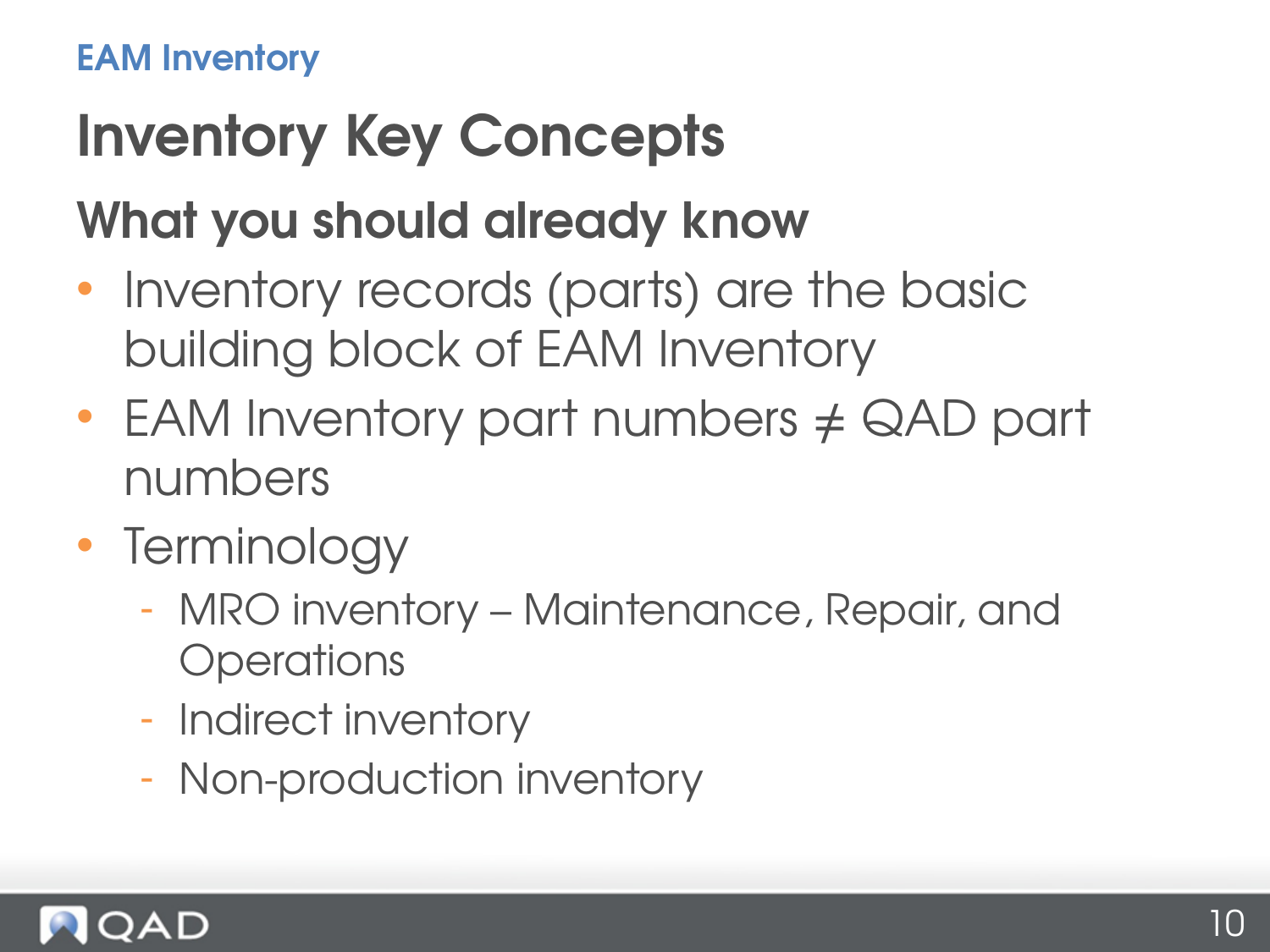

EAM Inventory
# Inventory Key Concepts
What you should already know
Inventory records (parts) are the basic building block of EAM Inventory
EAM Inventory part numbers ≠ QAD part numbers
Terminology
MRO inventory – Maintenance, Repair, and Operations
Indirect inventory
Non-production inventory

10